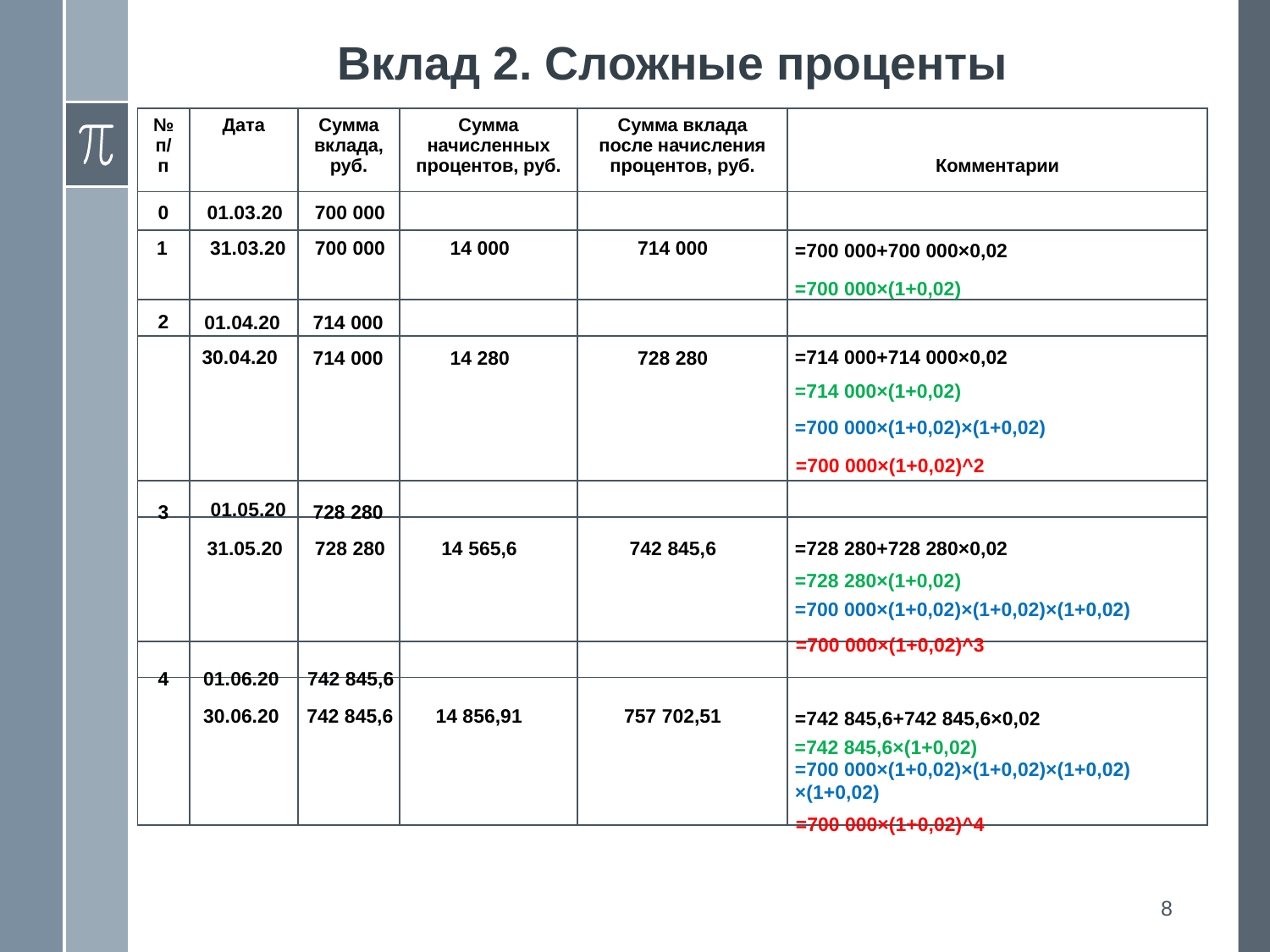

# Вклад 2. Сложные проценты
| № п/п | Дата | Сумма вклада, руб. | Сумма начисленных процентов, руб. | Сумма вклада после начисления процентов, руб. | Комментарии |
| --- | --- | --- | --- | --- | --- |
|  |  |  |  |  |  |
|  |  |  |  |  |  |
|  |  |  |  |  |  |
|  |  |  |  |  |  |
|  |  |  |  |  |  |
|  |  |  |  |  |  |
|  |  |  |  |  |  |
|  |  |  |  |  |  |
700 000
0
01.03.20
1
31.03.20
700 000
14 000
714 000
=700 000+700 000×0,02
=700 000×(1+0,02)
01.04.20
2
714 000
=714 000+714 000×0,02
30.04.20
728 280
14 280
714 000
=714 000×(1+0,02)
=700 000×(1+0,02)×(1+0,02)
=700 000×(1+0,02)^2
01.05.20
3
728 280
742 845,6
=728 280+728 280×0,02
14 565,6
31.05.20
728 280
=728 280×(1+0,02)
=700 000×(1+0,02)×(1+0,02)×(1+0,02)
=700 000×(1+0,02)^3
4
01.06.20
742 845,6
30.06.20
742 845,6
14 856,91
757 702,51
=742 845,6+742 845,6×0,02
=742 845,6×(1+0,02)
=700 000×(1+0,02)×(1+0,02)×(1+0,02) ×(1+0,02)
=700 000×(1+0,02)^4
8